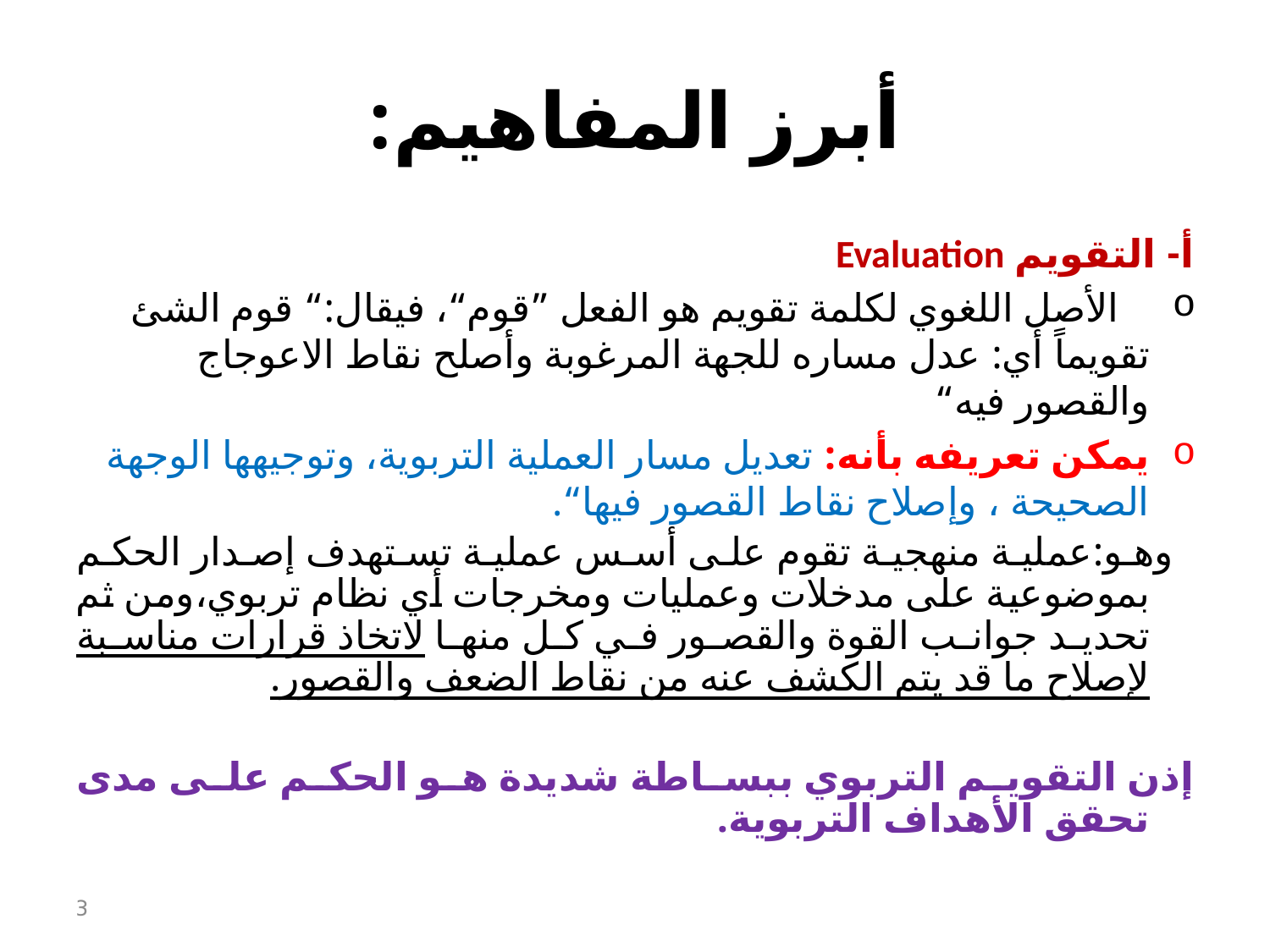

# أبرز المفاهيم:
أ- التقويم Evaluation
   الأصل اللغوي لكلمة تقويم هو الفعل ”قوم“، فيقال:“ قوم الشئ تقويماً أي: عدل مساره للجهة المرغوبة وأصلح نقاط الاعوجاج والقصور فيه“
يمكن تعريفه بأنه: تعديل مسار العملية التربوية، وتوجيهها الوجهة الصحيحة ، وإصلاح نقاط القصور فيها“.
  وهو:عملية منهجية تقوم على أسس عملية تستهدف إصدار الحكم بموضوعية على مدخلات وعمليات ومخرجات أي نظام تربوي،ومن ثم تحديد جوانب القوة والقصور في كل منها لاتخاذ قرارات مناسبة لإصلاح ما قد يتم الكشف عنه من نقاط الضعف والقصور.

إذن التقويم التربوي ببساطة شديدة هو الحكم على مدى تحقق الأهداف التربوية.

3